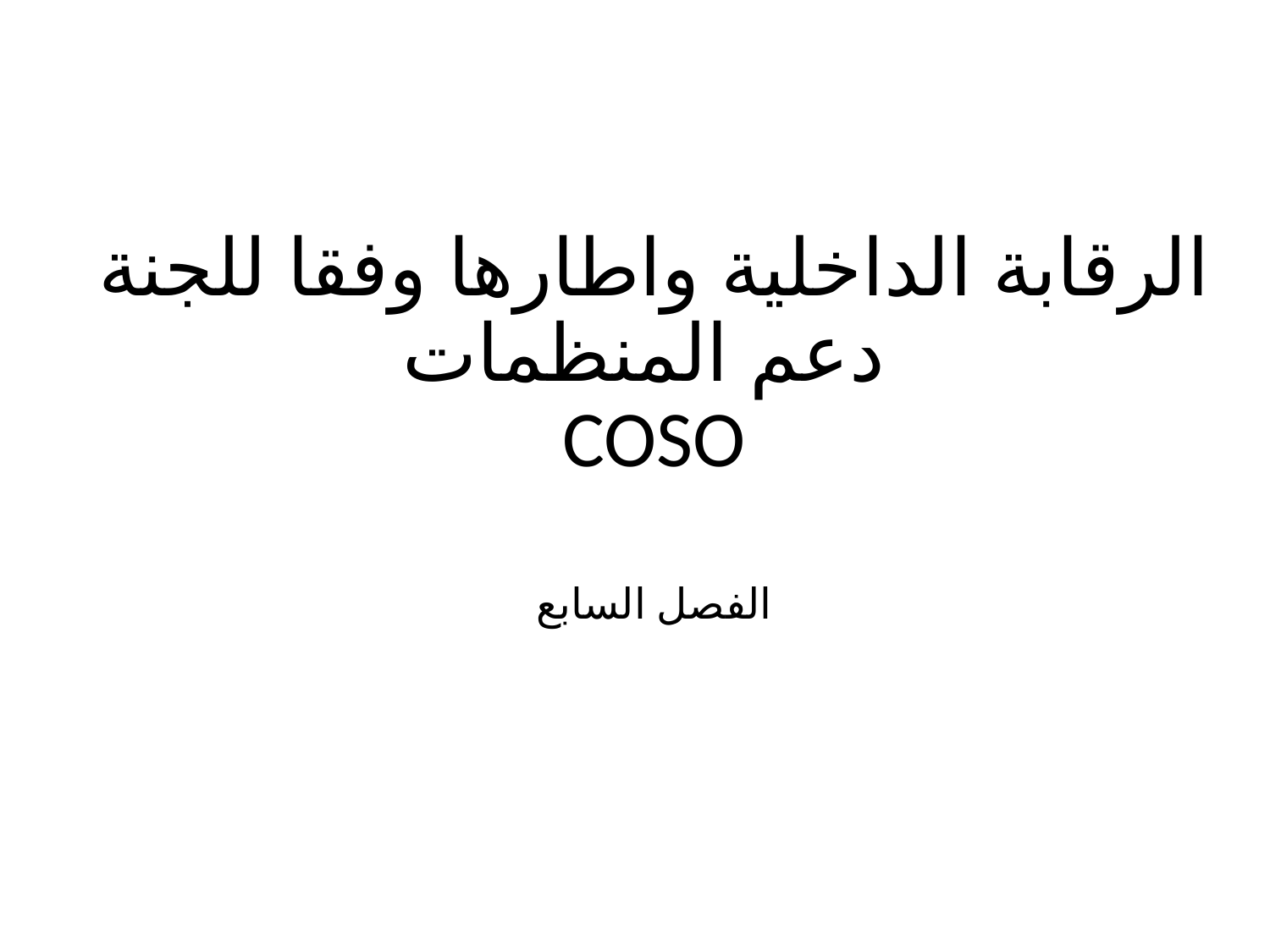

# الرقابة الداخلية واطارها وفقا للجنة دعم المنظمات COSO
الفصل السابع